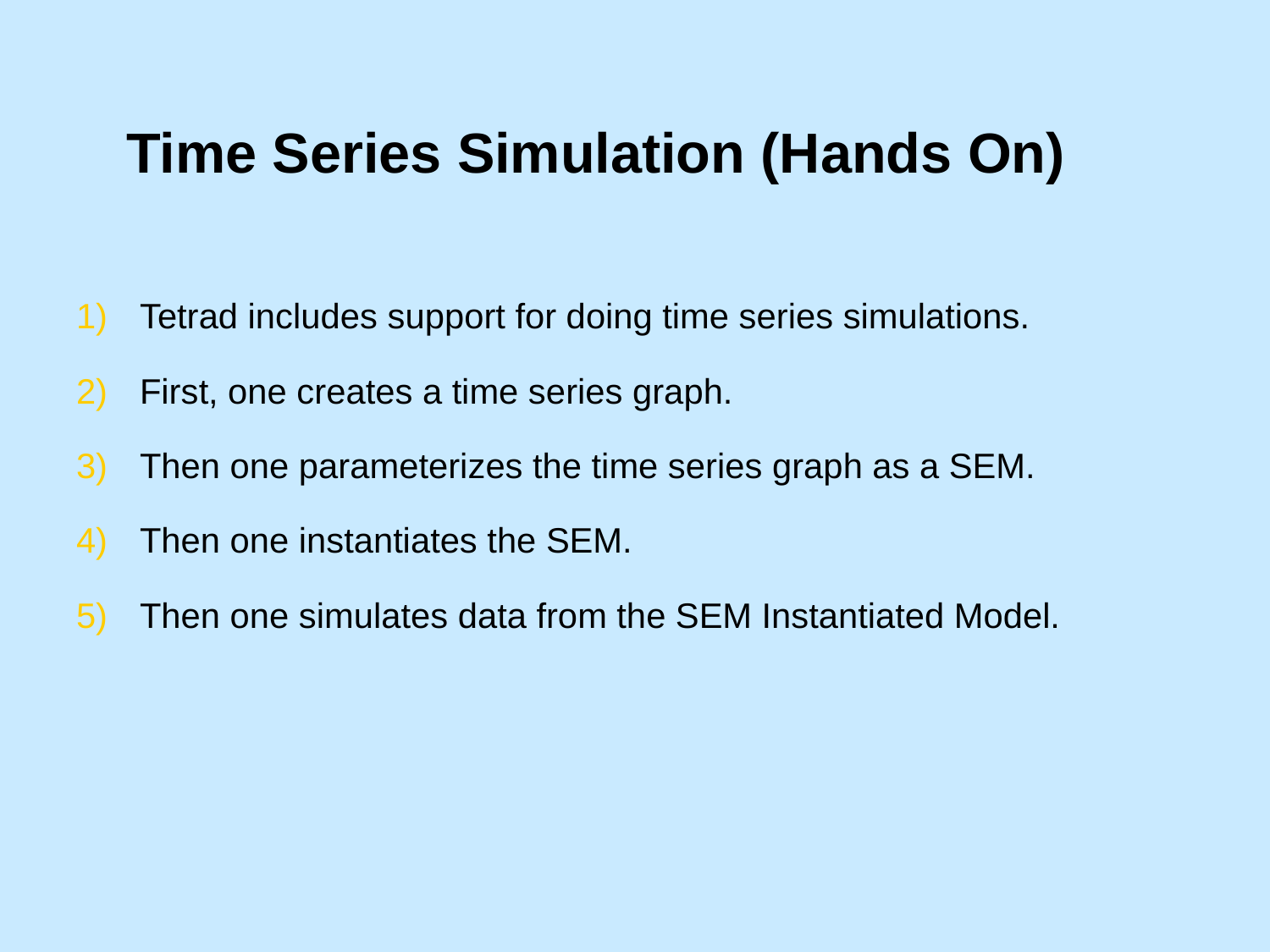

# Time Series Simulation (Hands On)
Tetrad includes support for doing time series simulations.
First, one creates a time series graph.
Then one parameterizes the time series graph as a SEM.
Then one instantiates the SEM.
Then one simulates data from the SEM Instantiated Model.